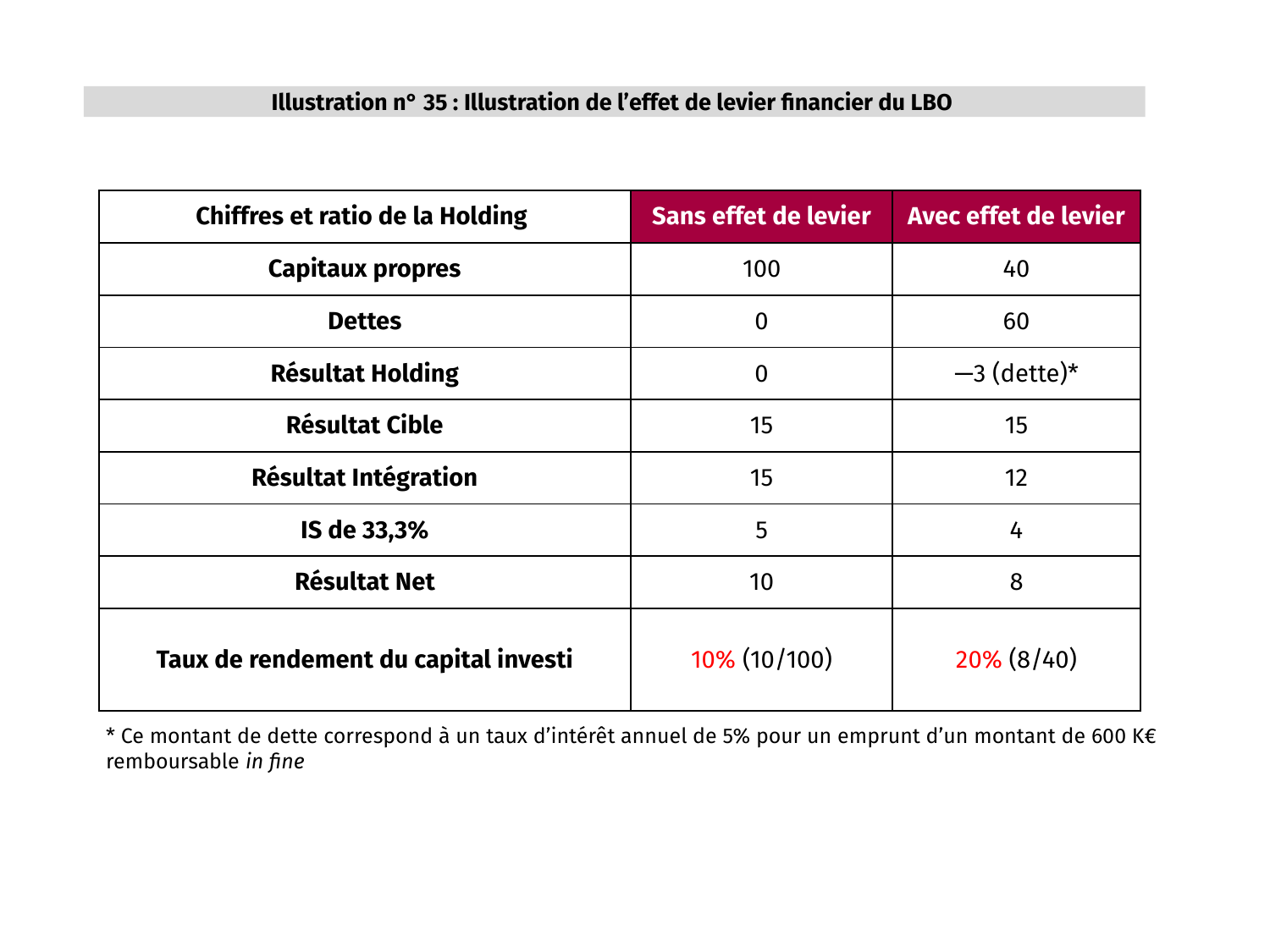

Illustration n° 35 : Illustration de l’effet de levier financier du LBO

| Chiffres et ratio de la Holding | Sans effet de levier | Avec effet de levier |
| --- | --- | --- |
| Capitaux propres | 100 | 40 |
| Dettes | 0 | 60 |
| Résultat Holding | 0 | —3 (dette)\* |
| Résultat Cible | 15 | 15 |
| Résultat Intégration | 15 | 12 |
| IS de 33,3% | 5 | 4 |
| Résultat Net | 10 | 8 |
| Taux de rendement du capital investi | 10% (10/100) | 20% (8/40) |
* Ce montant de dette correspond à un taux d’intérêt annuel de 5% pour un emprunt d’un montant de 600 K€ remboursable in fine